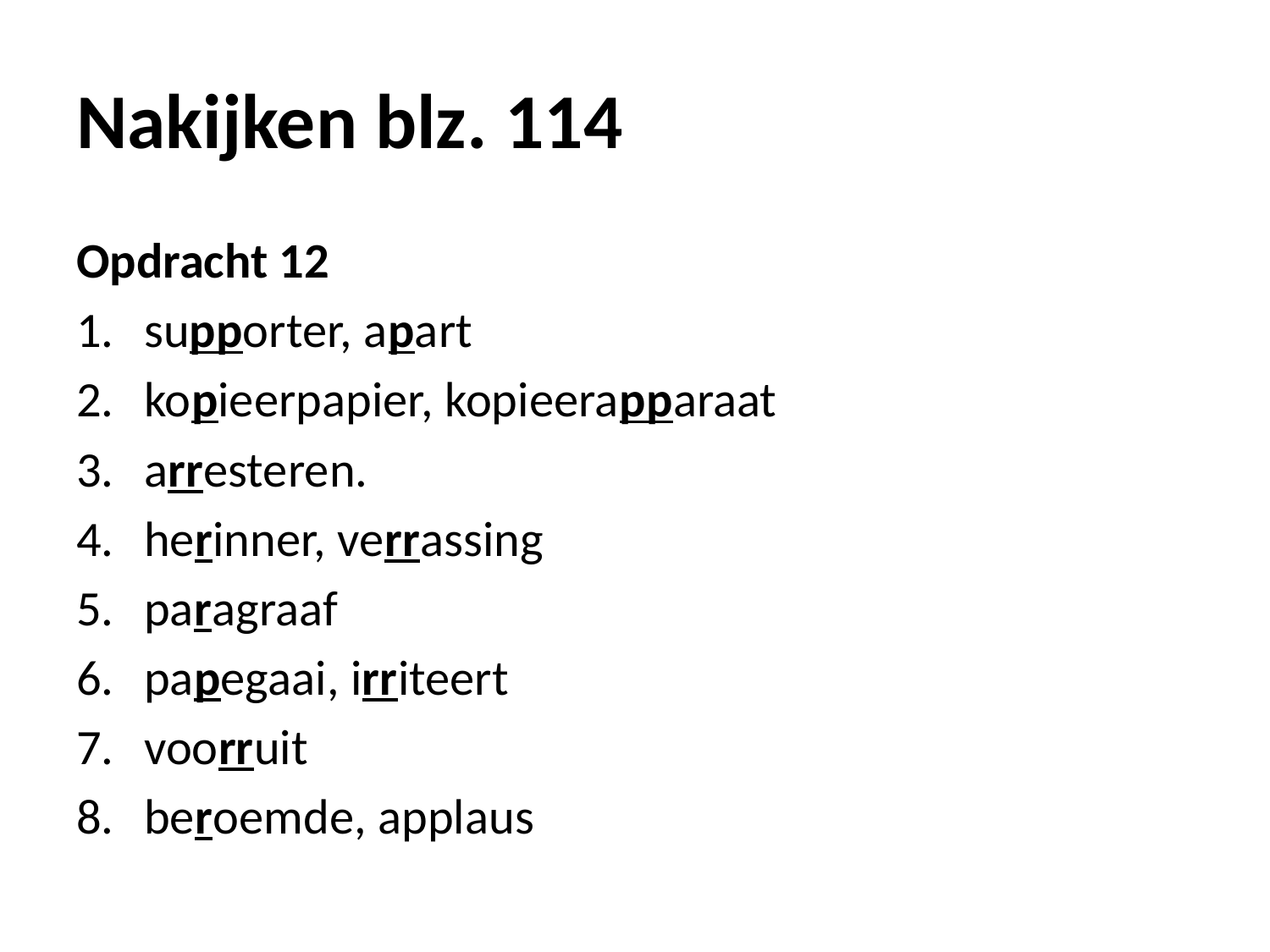

# Nakijken blz. 114
Opdracht 12
supporter, apart
kopieerpapier, kopieerapparaat
arresteren.
herinner, verrassing
paragraaf
papegaai, irriteert
voorruit
beroemde, applaus